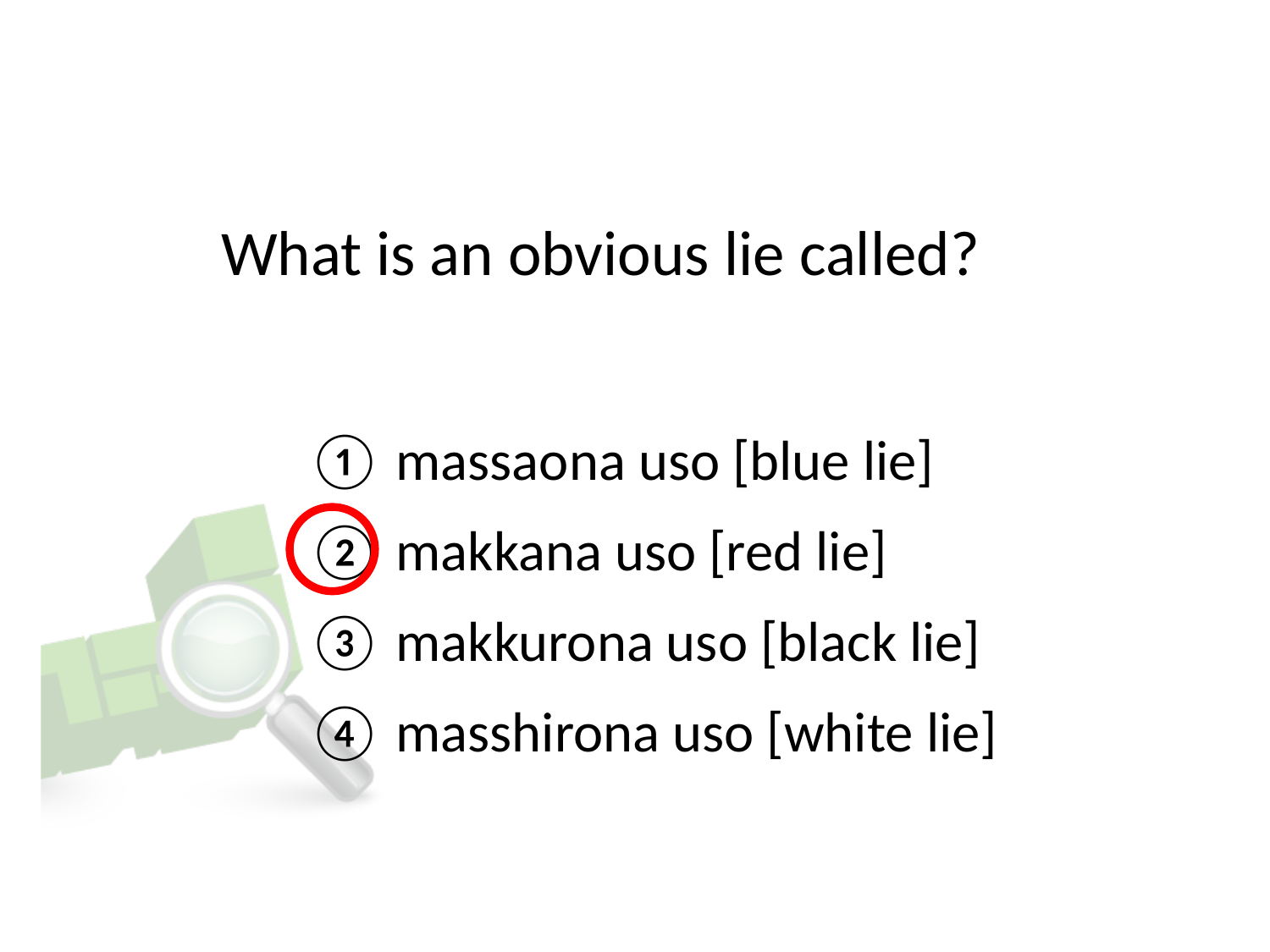

# What is an obvious lie called?
① massaona uso [blue lie]
② makkana uso [red lie]
③ makkurona uso [black lie]
④ masshirona uso [white lie]